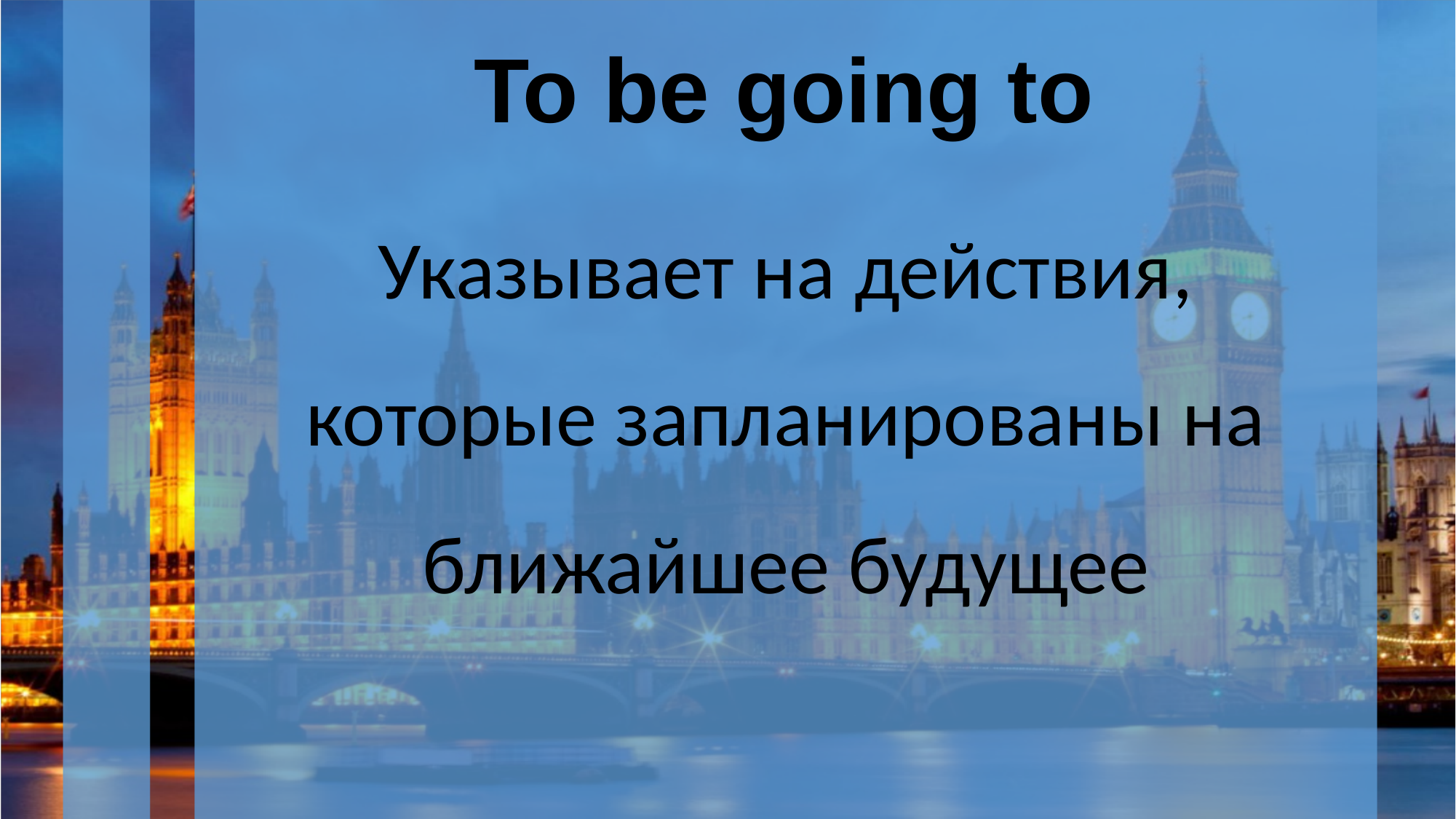

# To be going to
Указывает на действия, которые запланированы на ближайшее будущее